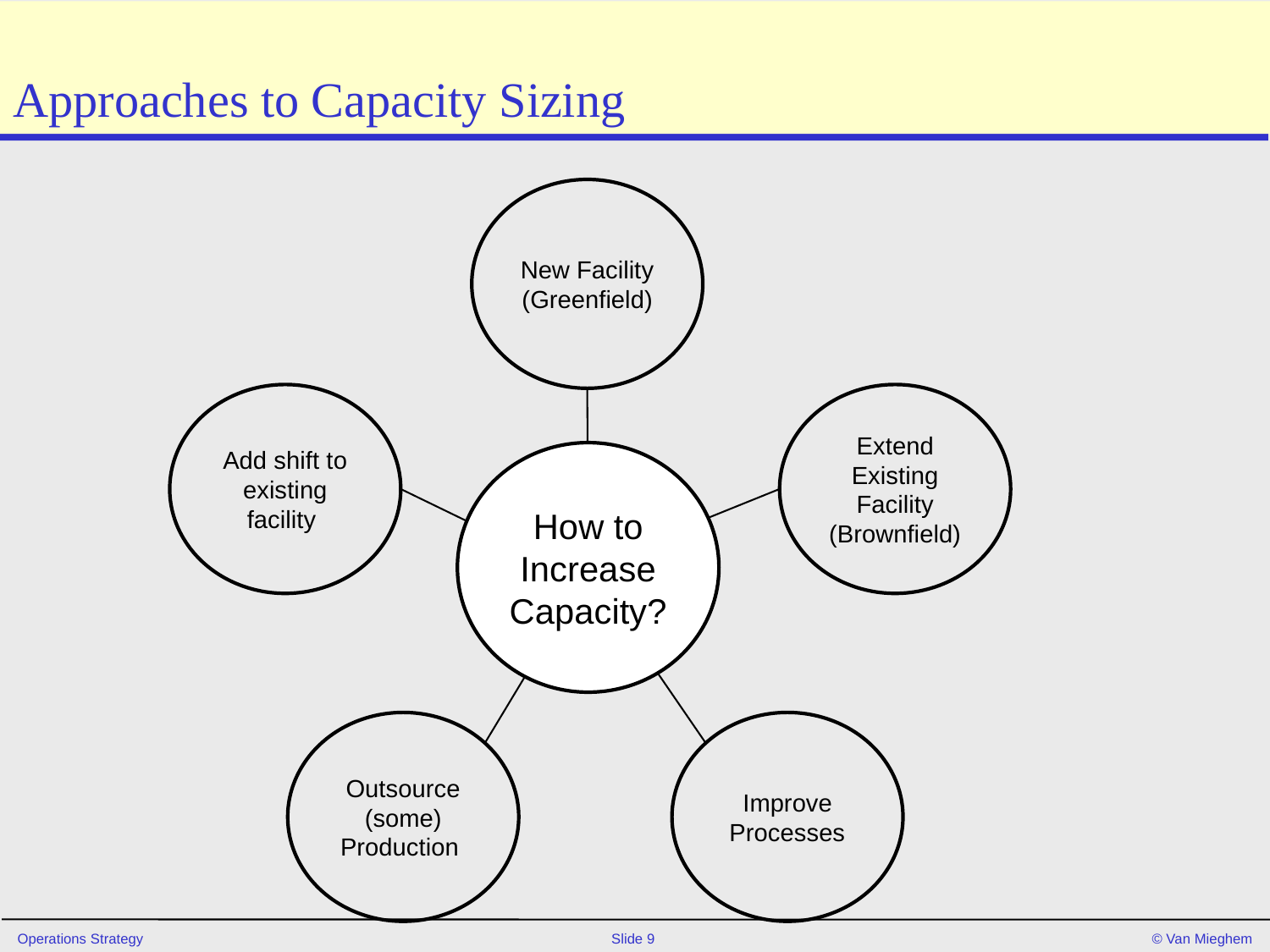

# Approaches to Capacity Sizing
New Facility (Greenfield)
Add shift to existing facility
Extend Existing Facility (Brownfield)
How to Increase Capacity?

Outsource (some) Production
Improve Processes